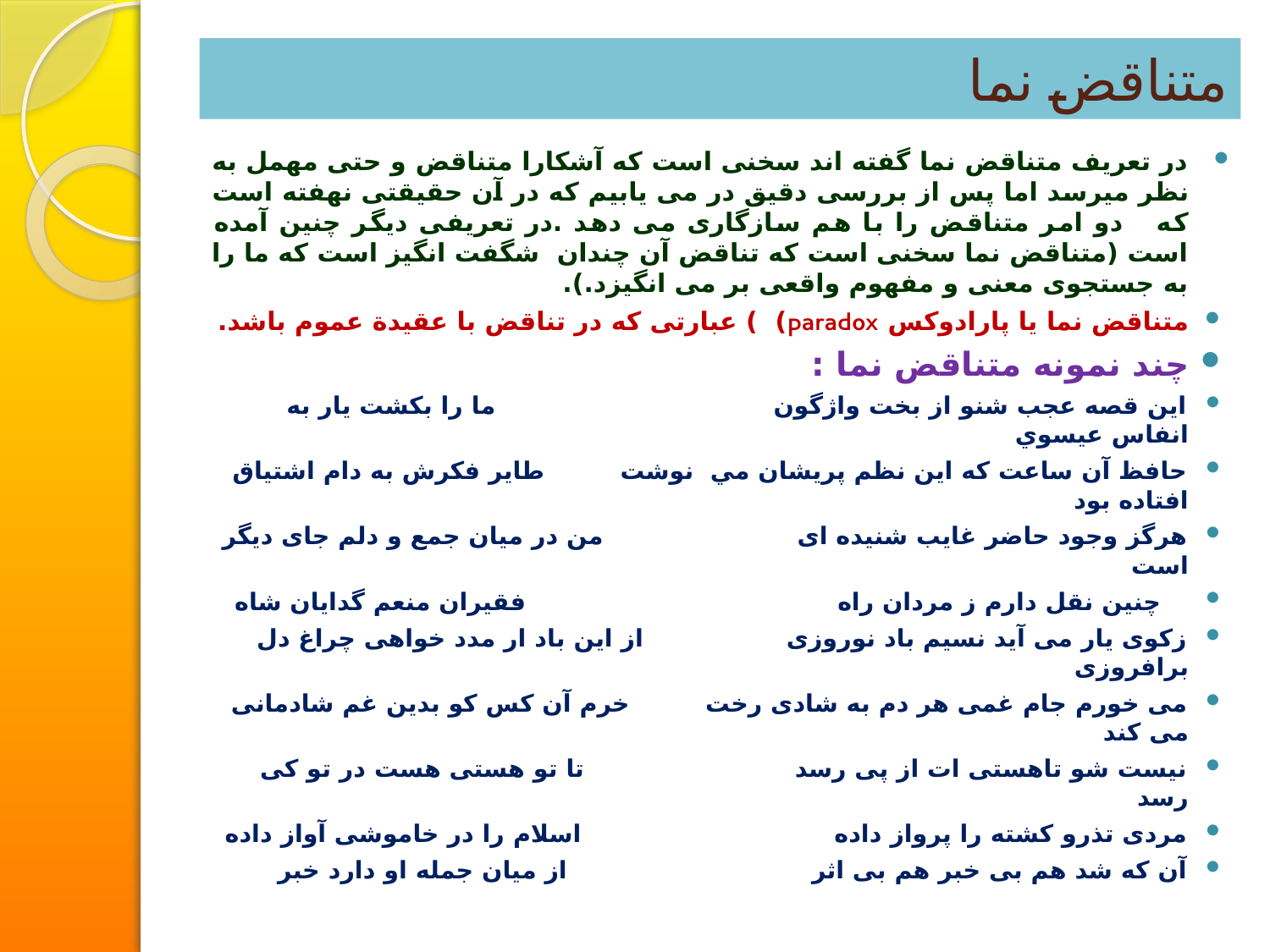

# متناقض نما
در تعریف متناقض نما گفته اند سخنی است که آشکارا متناقض و حتی مهمل به نظر میرسد اما پس از بررسی دقیق در می یابیم که در آن حقیقتی نهفته است که   دو امر متناقض را با هم سازگاری می دهد .در تعریفی دیگر چنین آمده است (متناقض نما سخنی است که تناقض آن چندان  شگفت انگیز است که ما را به جستجوی معنی و مفهوم واقعی بر می انگیزد.).
متناقض نما یا پارادوکس paradox)  ) عبارتی که در تناقض با عقیدة عموم باشد.
چند نمونه متناقض نما :
اين قصه عجب شنو از بخت واژگون                                 ما را بکشت يار به انفاس عيسوي
حافظ آن ساعت که اين نظم پريشان مي  نوشت         طاير فکرش به دام اشتياق افتاده بود
هرگز وجود حاضر غایب شنیده ای                       من در میان جمع و دلم جای دیگر است
   چنین نقل دارم ز مردان راه                                     فقیران منعم گدایان شاه
زکوی یار می آید نسیم باد نوروزی                 از این باد ار مدد خواهی چراغ دل برافروزی
می خورم جام غمی هر دم به شادی رخت         خرم آن کس کو بدین غم شادمانی می کند
نیست شو تاهستی ات از پی رسد                         تا تو هستی هست در تو کی رسد
مردی تذرو کشته را پرواز داده                              اسلام را در خاموشی آواز داده
آن که شد هم بی خبر هم بی اثر                             از میان جمله او دارد خبر